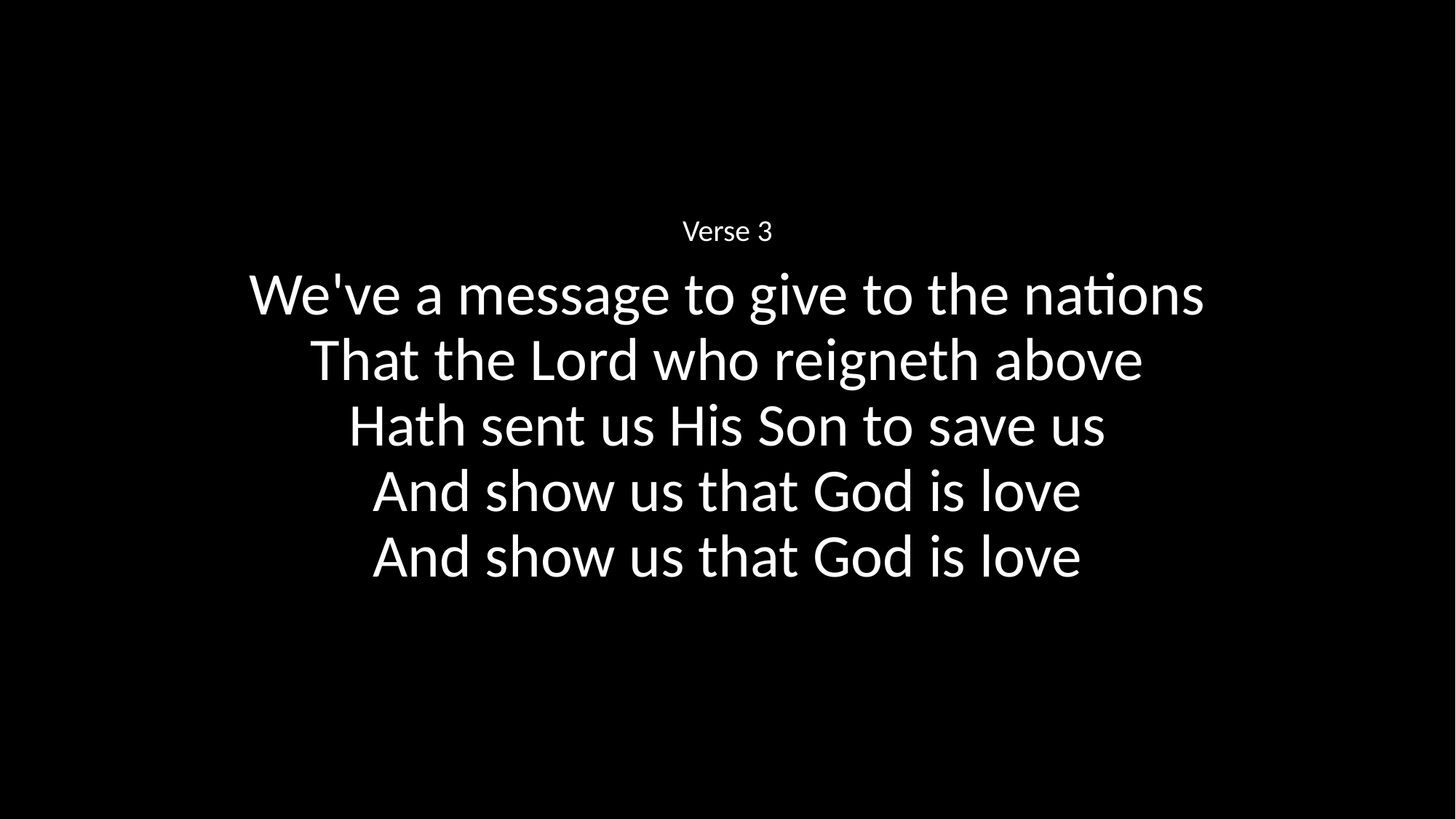

Verse 3
We've a message to give to the nations
That the Lord who reigneth above
Hath sent us His Son to save us
And show us that God is love
And show us that God is love